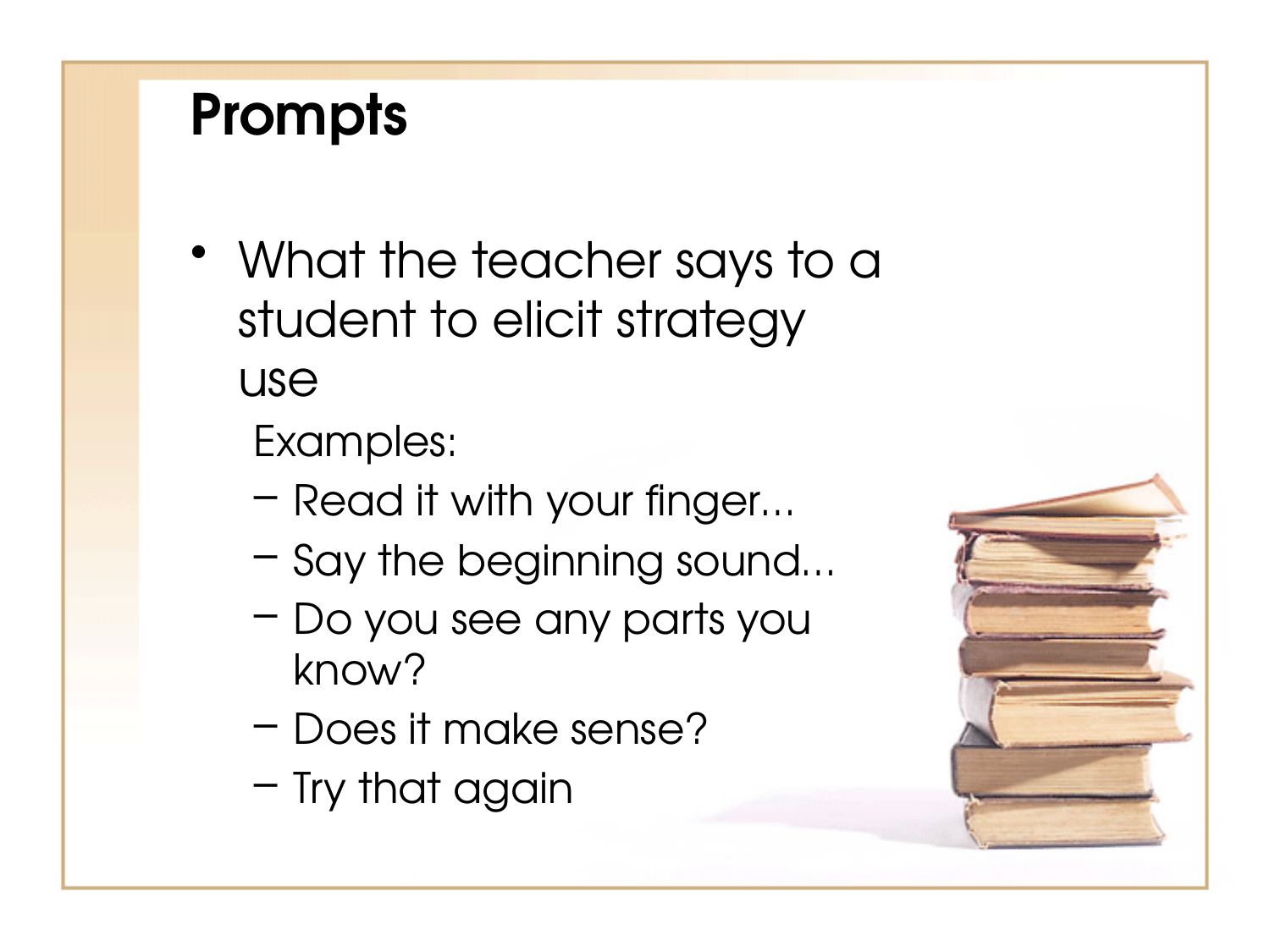

# Prompts
What the teacher says to a student to elicit strategy use
Examples:
Read it with your finger…
Say the beginning sound…
Do you see any parts you know?
Does it make sense?
Try that again